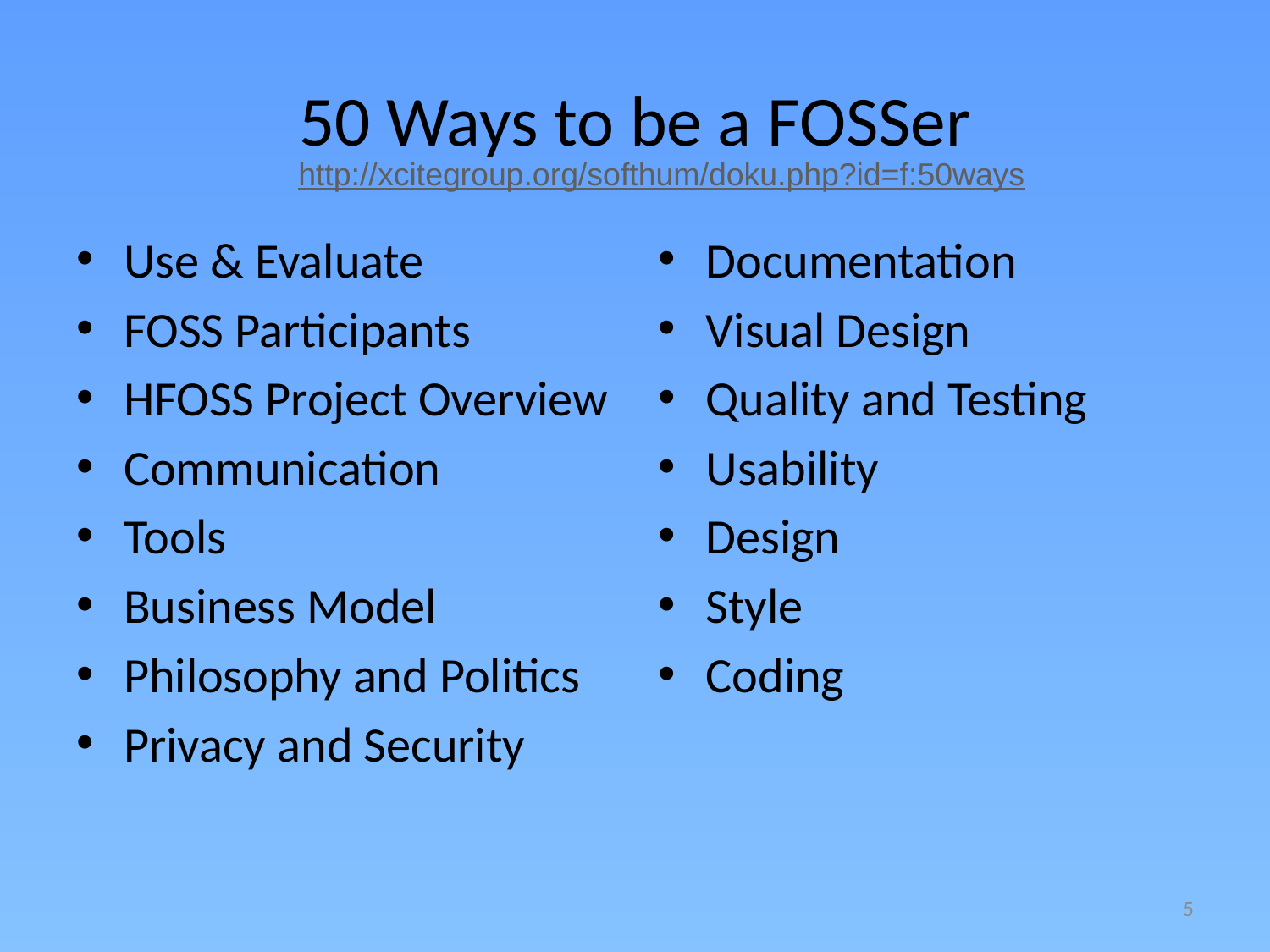

# 50 Ways to be a FOSSer
http://xcitegroup.org/softhum/doku.php?id=f:50ways

Use & Evaluate
FOSS Participants
HFOSS Project Overview
Communication
Tools
Business Model
Philosophy and Politics
Privacy and Security
Documentation
Visual Design
Quality and Testing
Usability
Design
Style
Coding
5